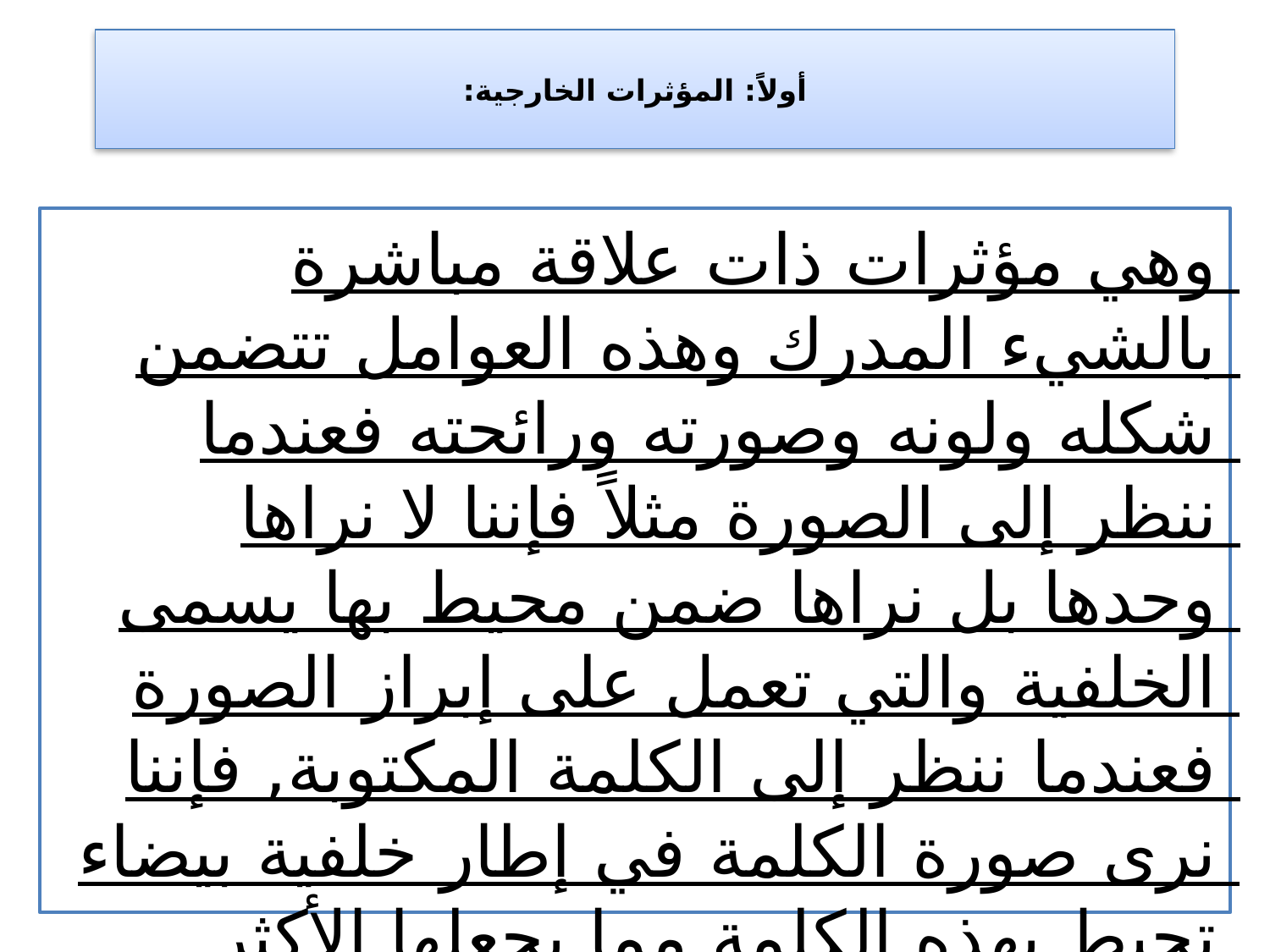

# أولاً: المؤثرات الخارجية:
وهي مؤثرات ذات علاقة مباشرة بالشيء المدرك وهذه العوامل تتضمن شكله ولونه وصورته ورائحته فعندما ننظر إلى الصورة مثلاً فإننا لا نراها وحدها بل نراها ضمن محيط بها يسمى الخلفية والتي تعمل على إبراز الصورة فعندما ننظر إلى الكلمة المكتوبة, فإننا نرى صورة الكلمة في إطار خلفية بيضاء تحيط بهذه الكلمة مما يجعلها الأكثر وضوحاً لذلك يتأثر إدراكنا للصورة التي ندركها إدراكا خاطئاً إذا كانت ضمن خلفية يصعب معها الفصل بينها وبين الصور.